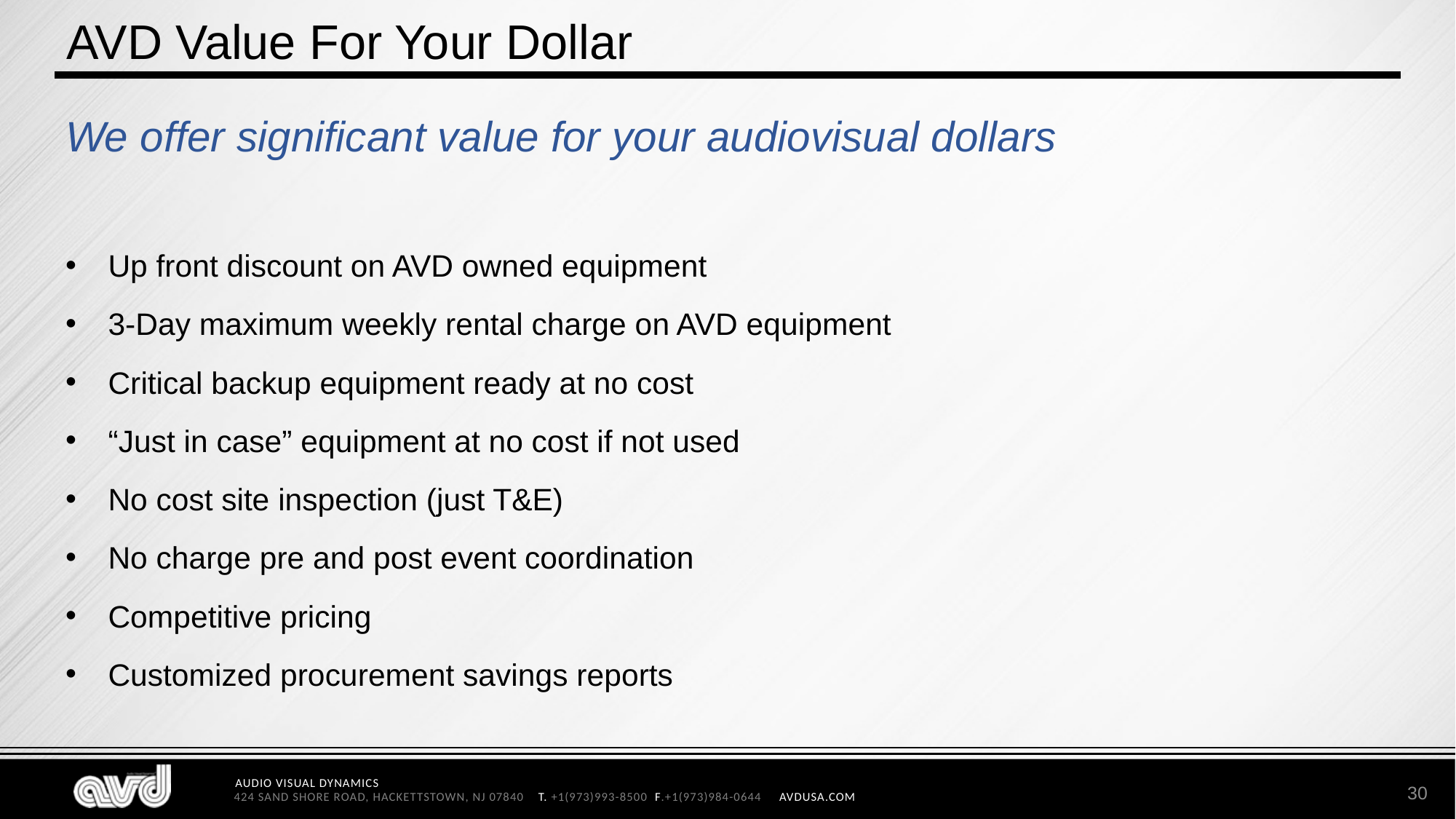

# AVD Value For Your Dollar
We offer significant value for your audiovisual dollars
Up front discount on AVD owned equipment
3-Day maximum weekly rental charge on AVD equipment
Critical backup equipment ready at no cost
“Just in case” equipment at no cost if not used
No cost site inspection (just T&E)
No charge pre and post event coordination
Competitive pricing
Customized procurement savings reports

30